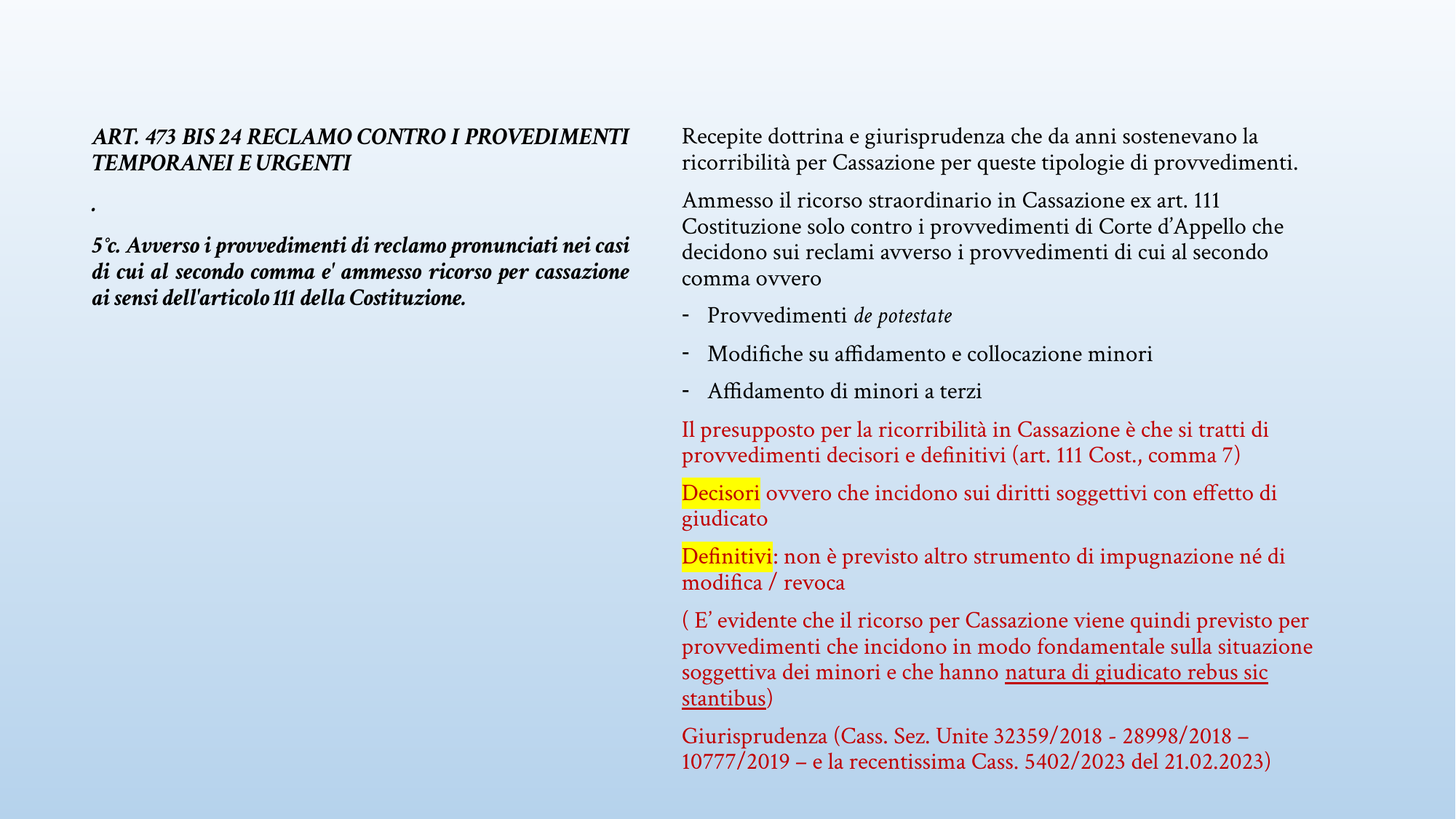

ART. 473 BIS 24 RECLAMO CONTRO I PROVEDIMENTI TEMPORANEI E URGENTI
.
5°c. Avverso i provvedimenti di reclamo pronunciati nei casi di cui al secondo comma e' ammesso ricorso per cassazione ai sensi dell'articolo 111 della Costituzione.
Recepite dottrina e giurisprudenza che da anni sostenevano la ricorribilità per Cassazione per queste tipologie di provvedimenti.
Ammesso il ricorso straordinario in Cassazione ex art. 111 Costituzione solo contro i provvedimenti di Corte d’Appello che decidono sui reclami avverso i provvedimenti di cui al secondo comma ovvero
Provvedimenti de potestate
Modifiche su affidamento e collocazione minori
Affidamento di minori a terzi
Il presupposto per la ricorribilità in Cassazione è che si tratti di provvedimenti decisori e definitivi (art. 111 Cost., comma 7)
Decisori ovvero che incidono sui diritti soggettivi con effetto di giudicato
Definitivi: non è previsto altro strumento di impugnazione né di modifica / revoca
( E’ evidente che il ricorso per Cassazione viene quindi previsto per provvedimenti che incidono in modo fondamentale sulla situazione soggettiva dei minori e che hanno natura di giudicato rebus sic stantibus)
Giurisprudenza (Cass. Sez. Unite 32359/2018 - 28998/2018 – 10777/2019 – e la recentissima Cass. 5402/2023 del 21.02.2023)